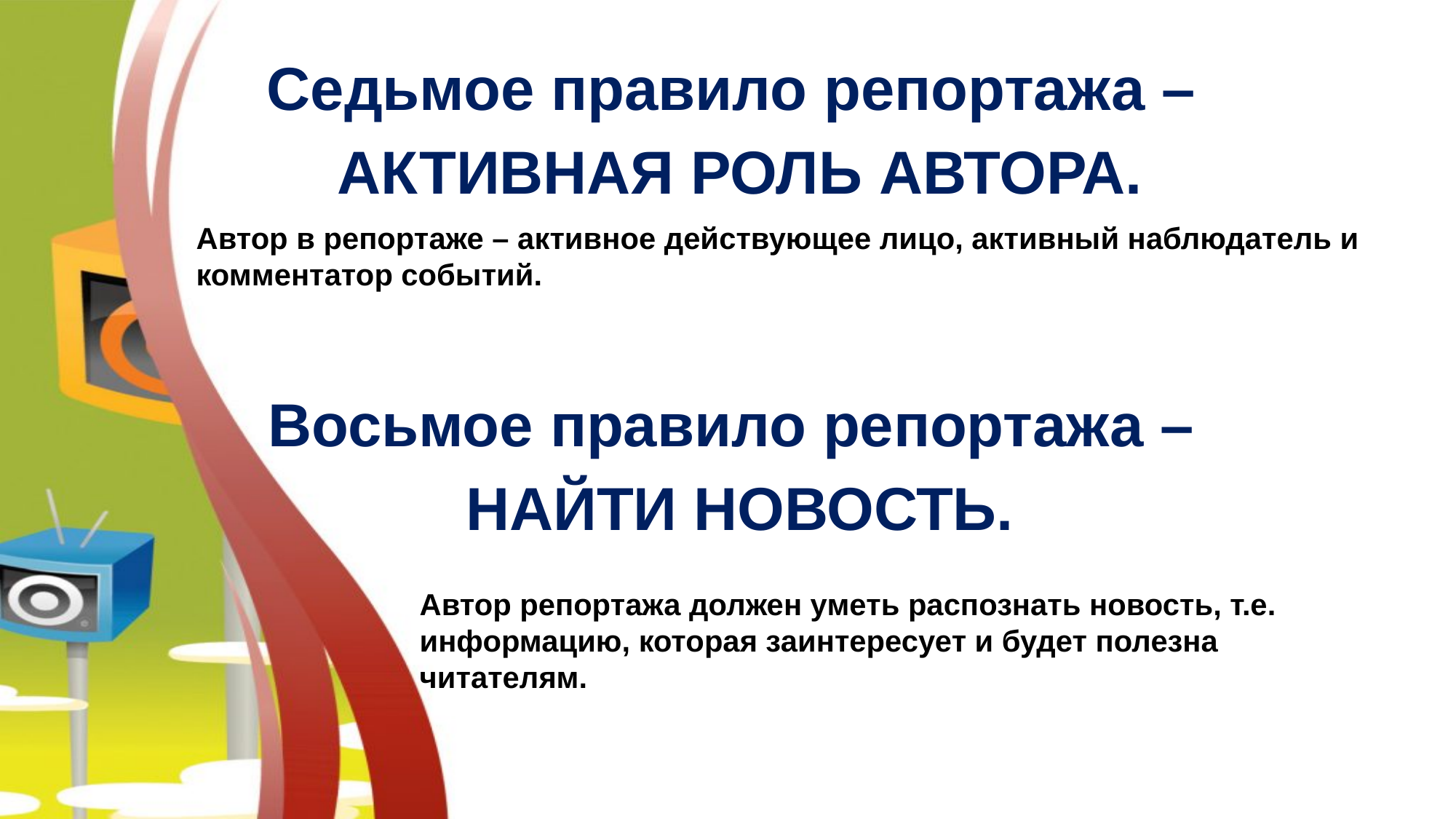

Седьмое правило репортажа –
АКТИВНАЯ РОЛЬ АВТОРА.
Автор в репортаже – активное действующее лицо, активный наблюдатель и комментатор событий.
Восьмое правило репортажа –
НАЙТИ НОВОСТЬ.
Автор репортажа должен уметь распознать новость, т.е. информацию, которая заинтересует и будет полезна читателям.